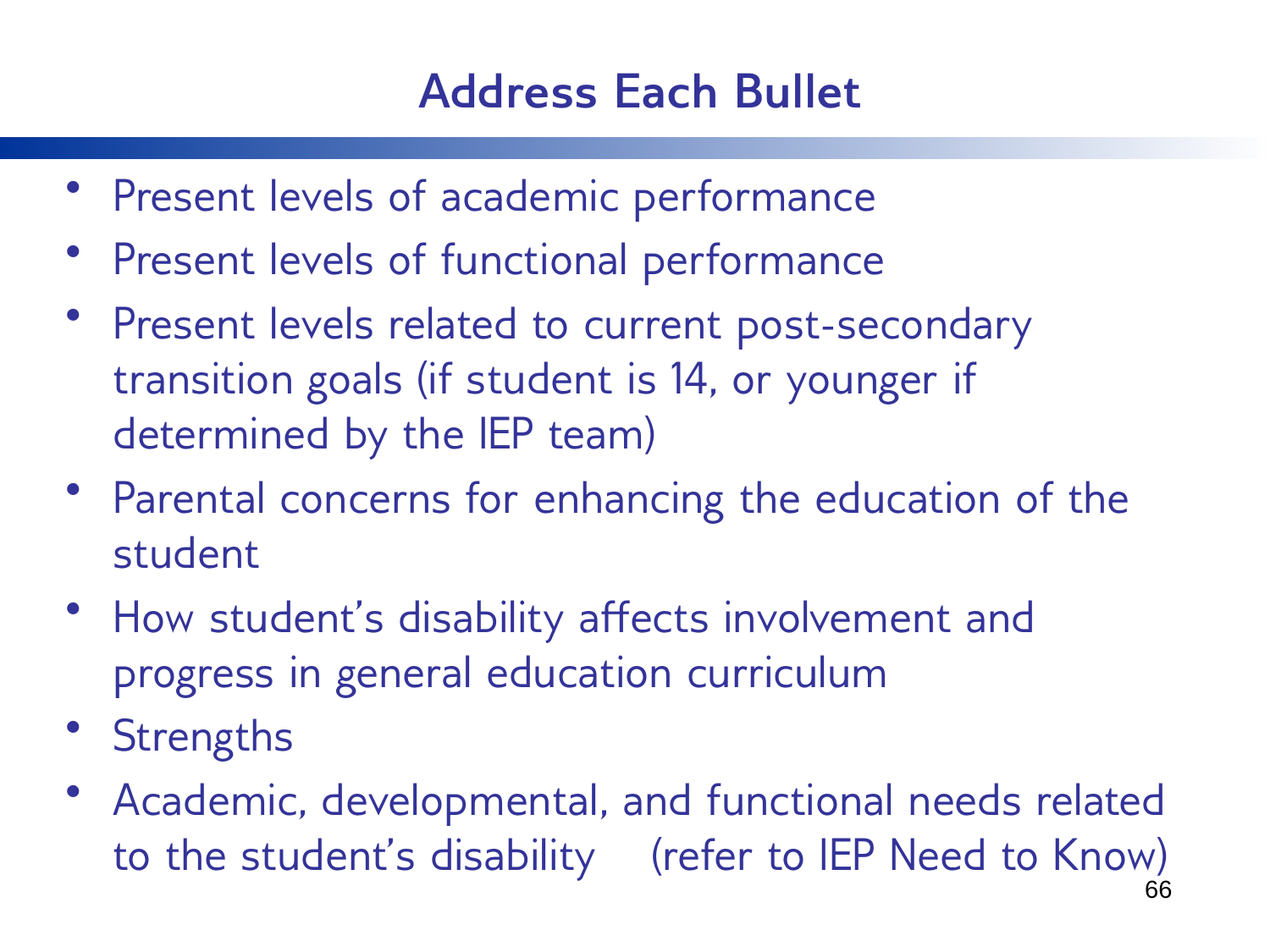

# Address Each Bullet
Present levels of academic performance
Present levels of functional performance
Present levels related to current post-secondary transition goals (if student is 14, or younger if determined by the IEP team)
Parental concerns for enhancing the education of the student
How student’s disability affects involvement and progress in general education curriculum
Strengths
Academic, developmental, and functional needs related to the student’s disability    (refer to IEP Need to Know)

66